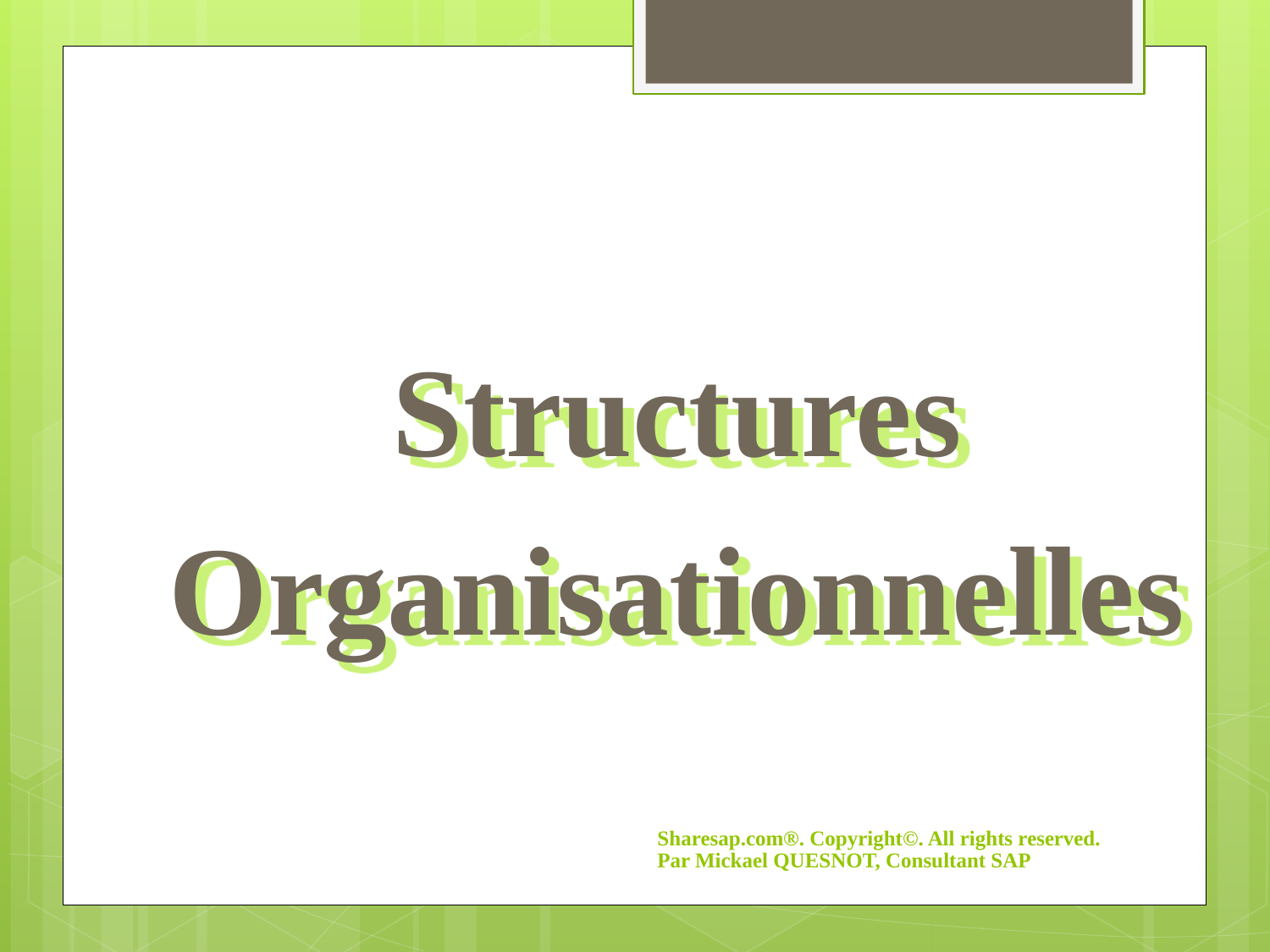

Structures
Organisationnelles
Sharesap.com®. Copyright©. All rights reserved. Par Mickael QUESNOT, Consultant SAP